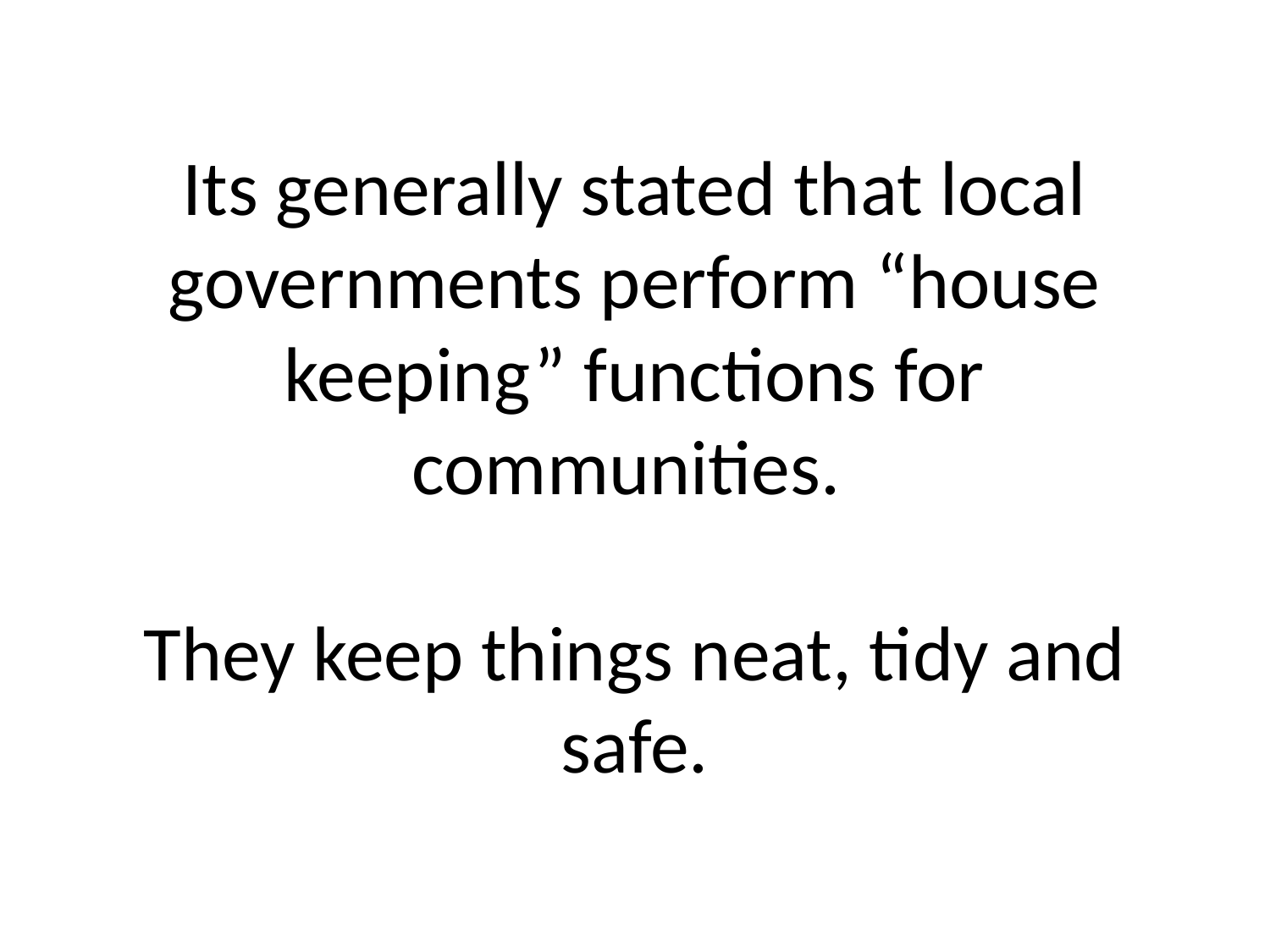

# Its generally stated that local governments perform “house keeping” functions for communities. They keep things neat, tidy and safe.